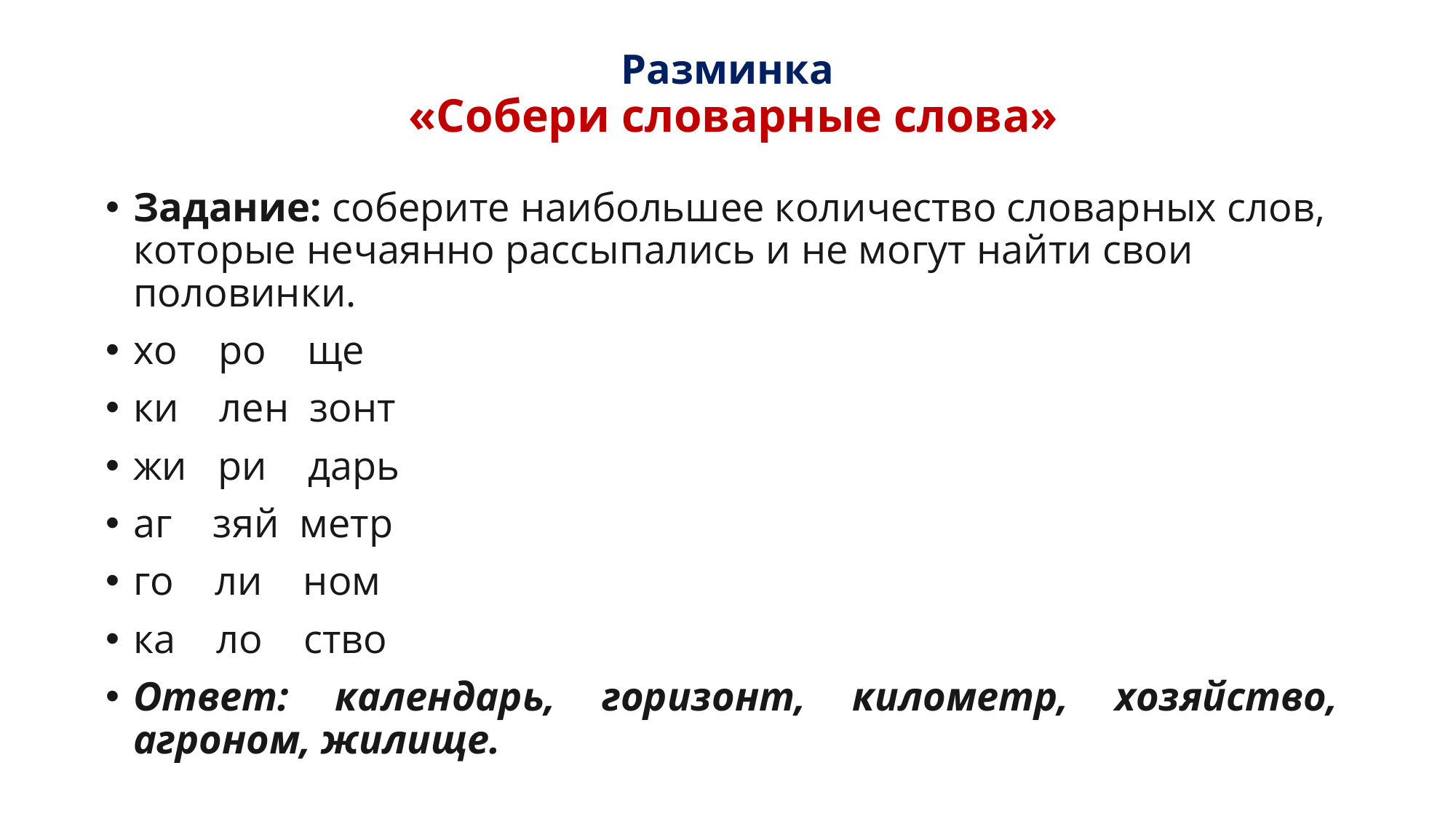

# Разминка «Собери словарные слова»
Задание: соберите наибольшее количество словарных слов, которые нечаянно рассыпались и не могут найти свои половинки.
хо    ро    ще
ки    лен  зонт
жи   ри    дарь
аг    зяй  метр
го    ли    ном
ка    ло    ство
Ответ: календарь, горизонт, километр, хозяйство, агроном, жилище.